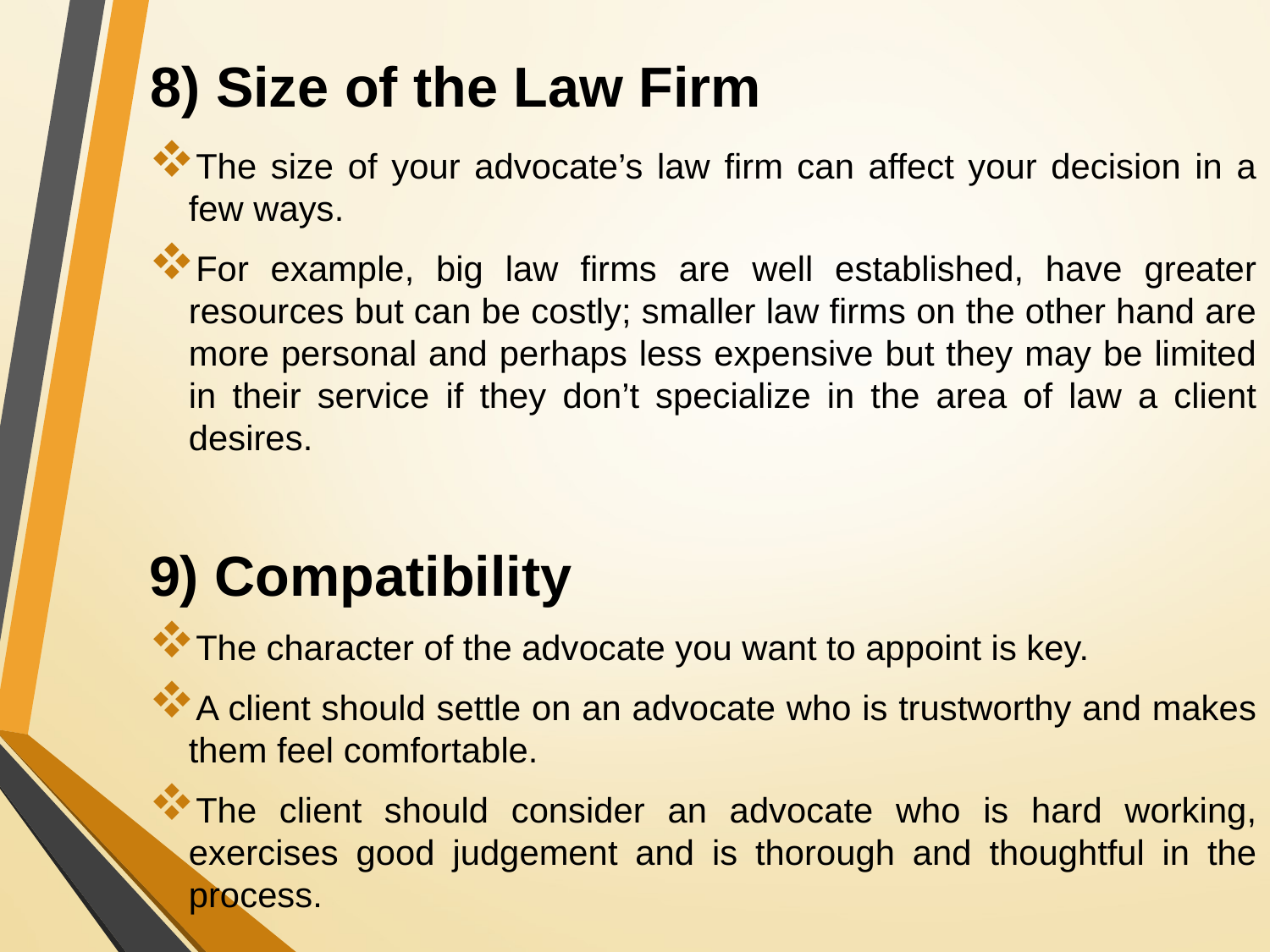

# 8) Size of the Law Firm
The size of your advocate’s law firm can affect your decision in a few ways.
For example, big law firms are well established, have greater resources but can be costly; smaller law firms on the other hand are more personal and perhaps less expensive but they may be limited in their service if they don’t specialize in the area of law a client desires.

9) Compatibility
The character of the advocate you want to appoint is key.
A client should settle on an advocate who is trustworthy and makes them feel comfortable.
The client should consider an advocate who is hard working, exercises good judgement and is thorough and thoughtful in the process.